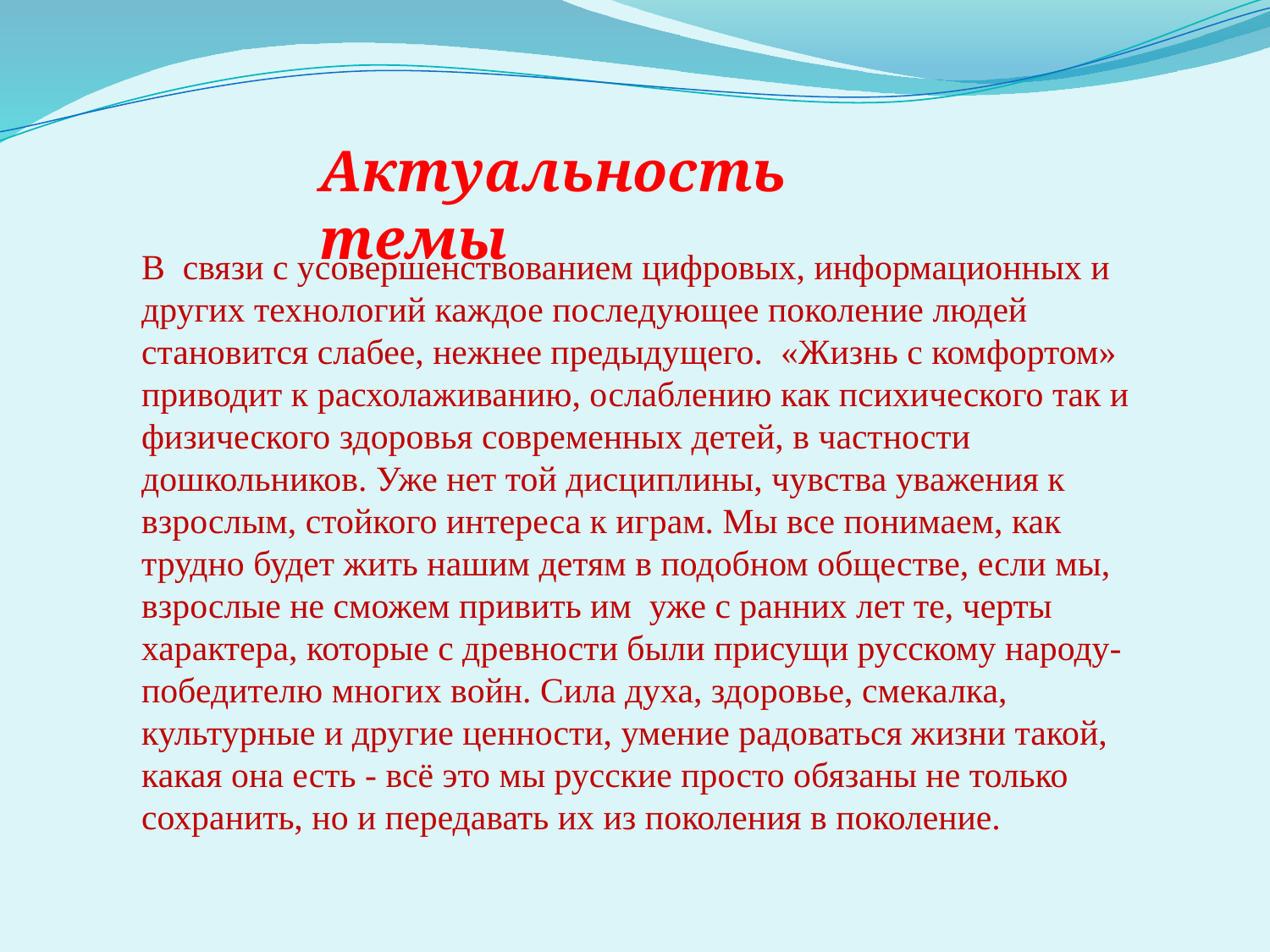

Актуальность темы
В  связи с усовершенствованием цифровых, информационных и других технологий каждое последующее поколение людей становится слабее, нежнее предыдущего.  «Жизнь с комфортом» приводит к расхолаживанию, ослаблению как психического так и физического здоровья современных детей, в частности дошкольников. Уже нет той дисциплины, чувства уважения к взрослым, стойкого интереса к играм. Мы все понимаем, как трудно будет жить нашим детям в подобном обществе, если мы, взрослые не сможем привить им  уже с ранних лет те, черты характера, которые с древности были присущи русскому народу-победителю многих войн. Сила духа, здоровье, смекалка, культурные и другие ценности, умение радоваться жизни такой, какая она есть - всё это мы русские просто обязаны не только сохранить, но и передавать их из поколения в поколение.